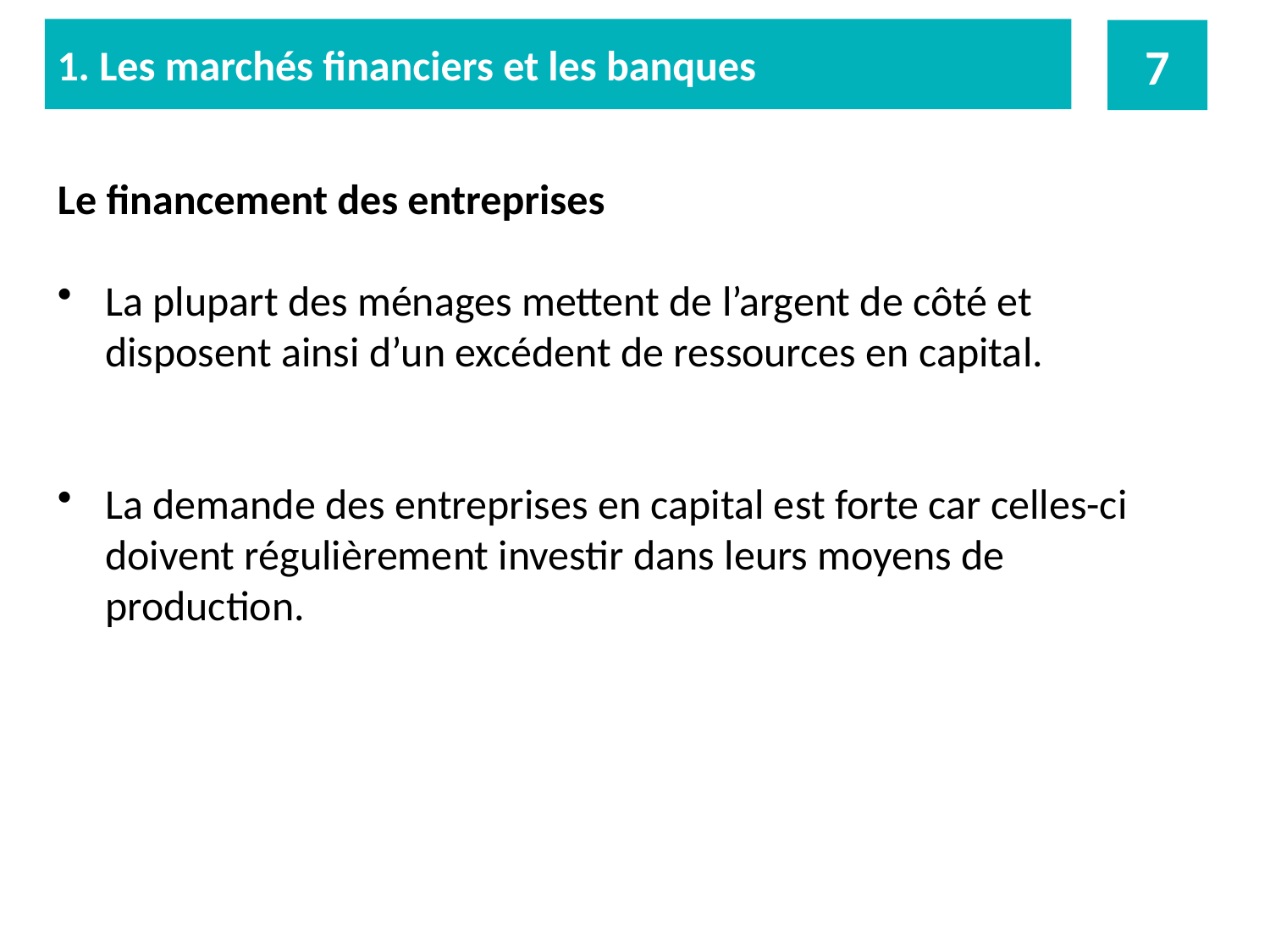

1. Les marchés financiers et les banques
7

Le financement des entreprises

La plupart des ménages mettent de l’argent de côté et disposent ainsi d’un excédent de ressources en capital.

La demande des entreprises en capital est forte car celles-ci doivent régulièrement investir dans leurs moyens de production.